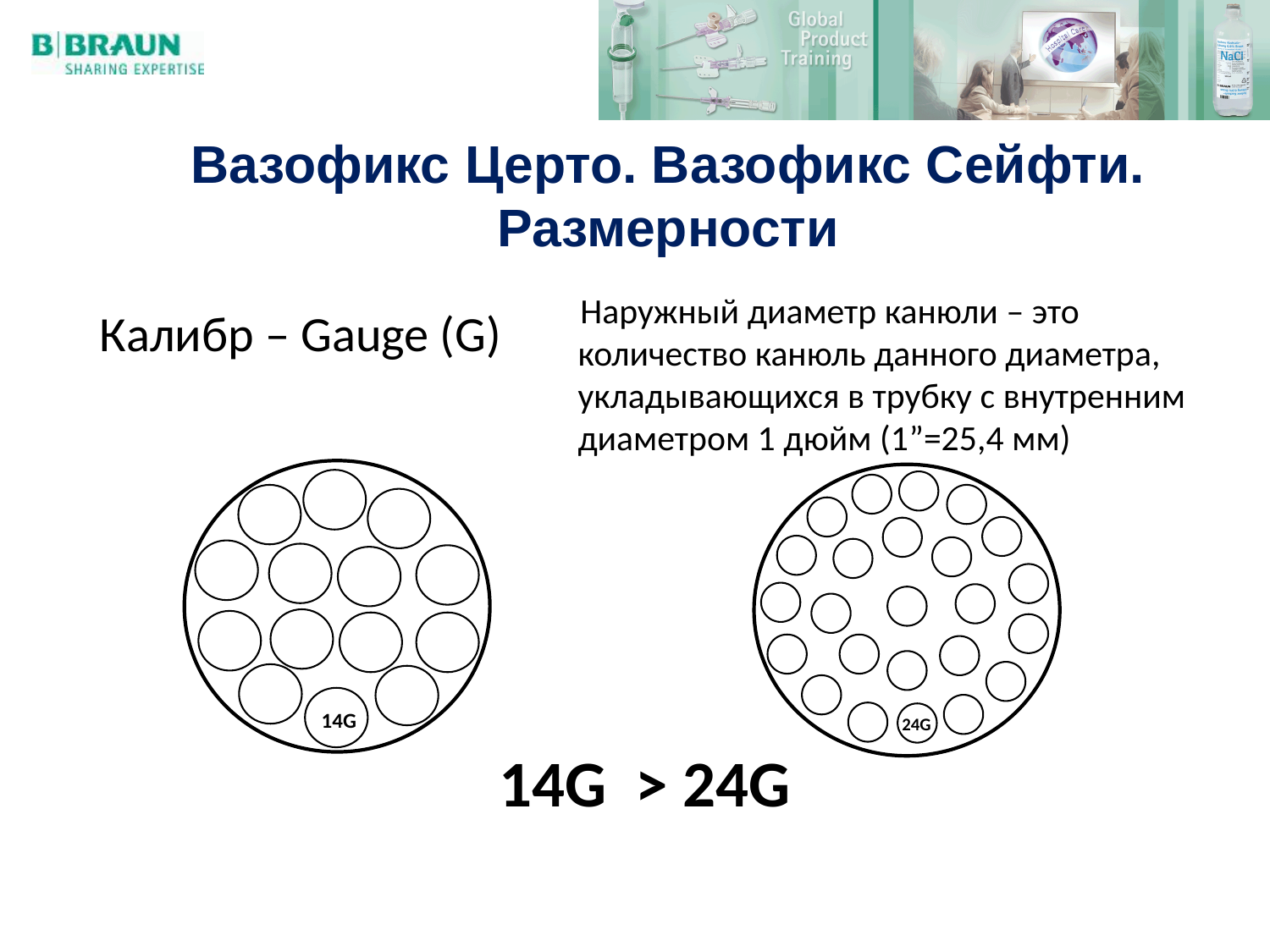

Вазофикс Церто. Вазофикс Сейфти. Размерности
Наружный диаметр канюли – это количество канюль данного диаметра, укладывающихся в трубку с внутренним диаметром 1 дюйм (1”=25,4 мм)
Калибр – Gauge (G)

14G

24G
14G  > 24G